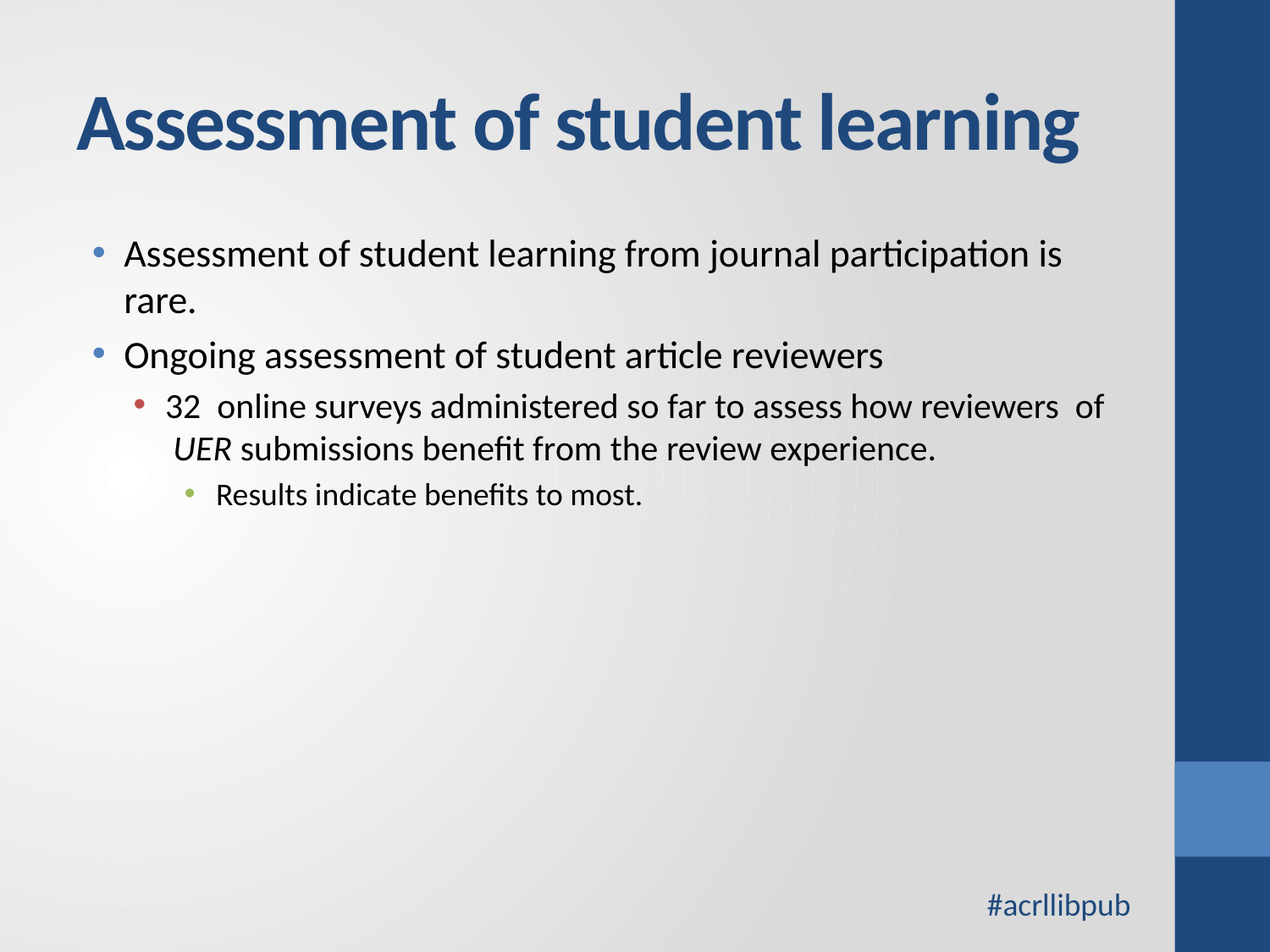

# Assessment of student learning
Assessment of student learning from journal participation is rare.
Ongoing assessment of student article reviewers
32  online surveys administered so far to assess how reviewers  of  UER submissions benefit from the review experience.
Results indicate benefits to most.
#acrllibpub